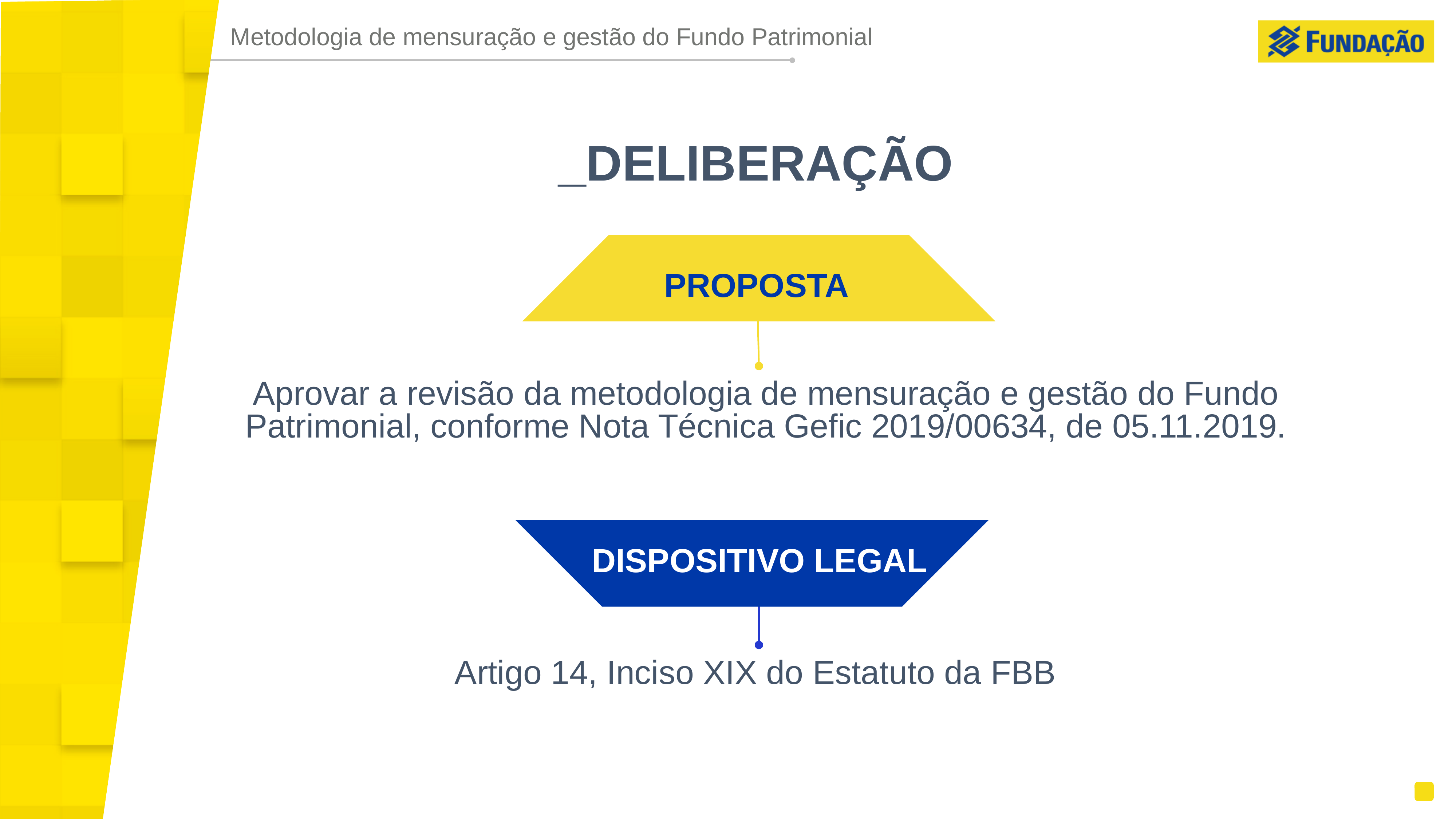

Metodologia de mensuração e gestão do Fundo Patrimonial
_DELIBERAÇÃO

PROPOSTA

Aprovar a revisão da metodologia de mensuração e gestão do Fundo Patrimonial, conforme Nota Técnica Gefic 2019/00634, de 05.11.2019.
DISPOSITIVO LEGAL
Artigo 14, Inciso XIX do Estatuto da FBB